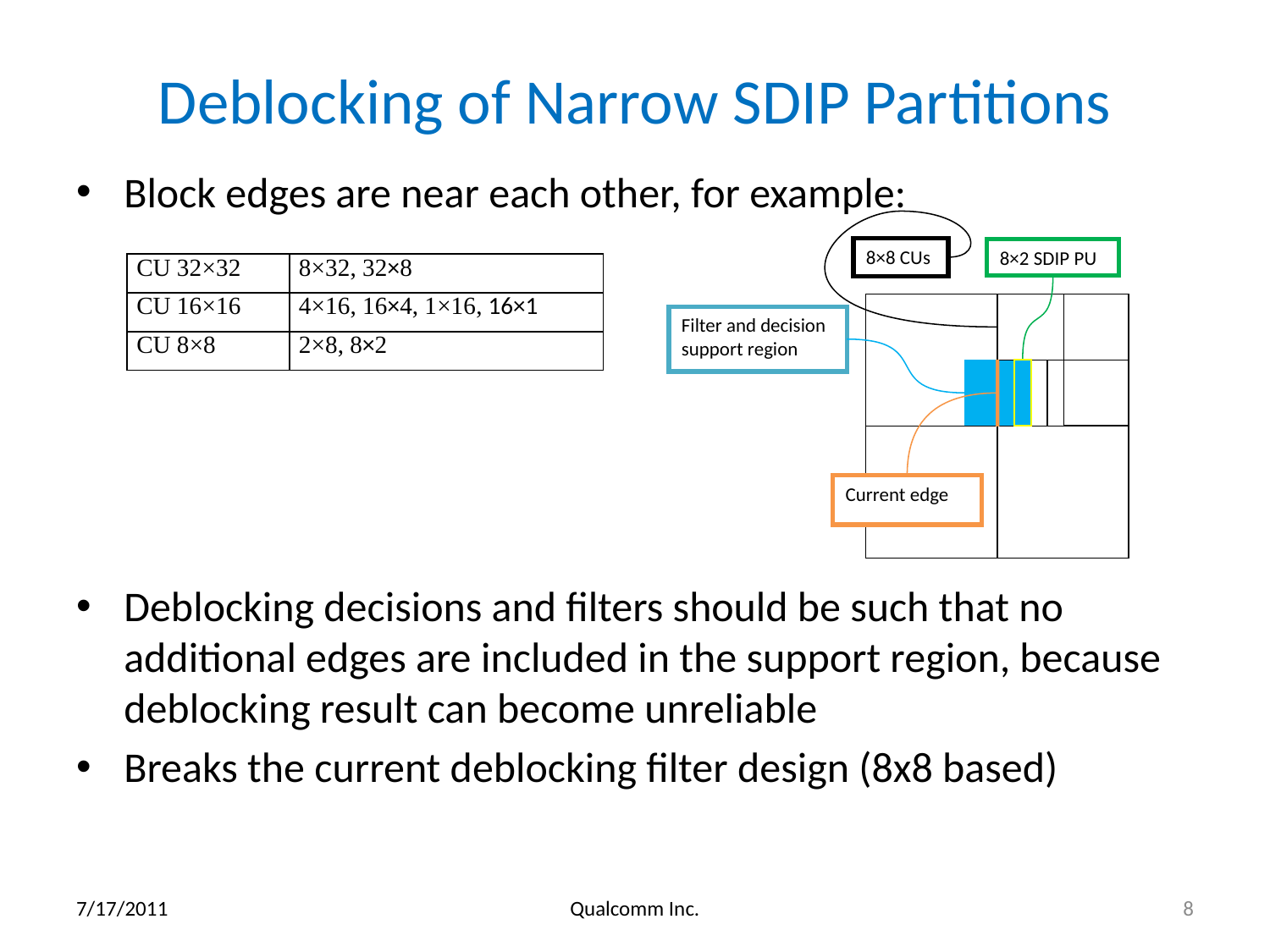

# Deblocking of Narrow SDIP Partitions
Block edges are near each other, for example:

Deblocking decisions and filters should be such that no additional edges are included in the support region, because deblocking result can become unreliable
Breaks the current deblocking filter design (8x8 based)

8×8 CUs
8×2 SDIP PU

Filter and decision support region

Current edge
| CU 32×32 | 8×32, 32×8 |
| --- | --- |
| CU 16×16 | 4×16, 16×4, 1×16, 16×1 |
| CU 8×8 | 2×8, 8×2 |
7/17/2011
Qualcomm Inc.
8